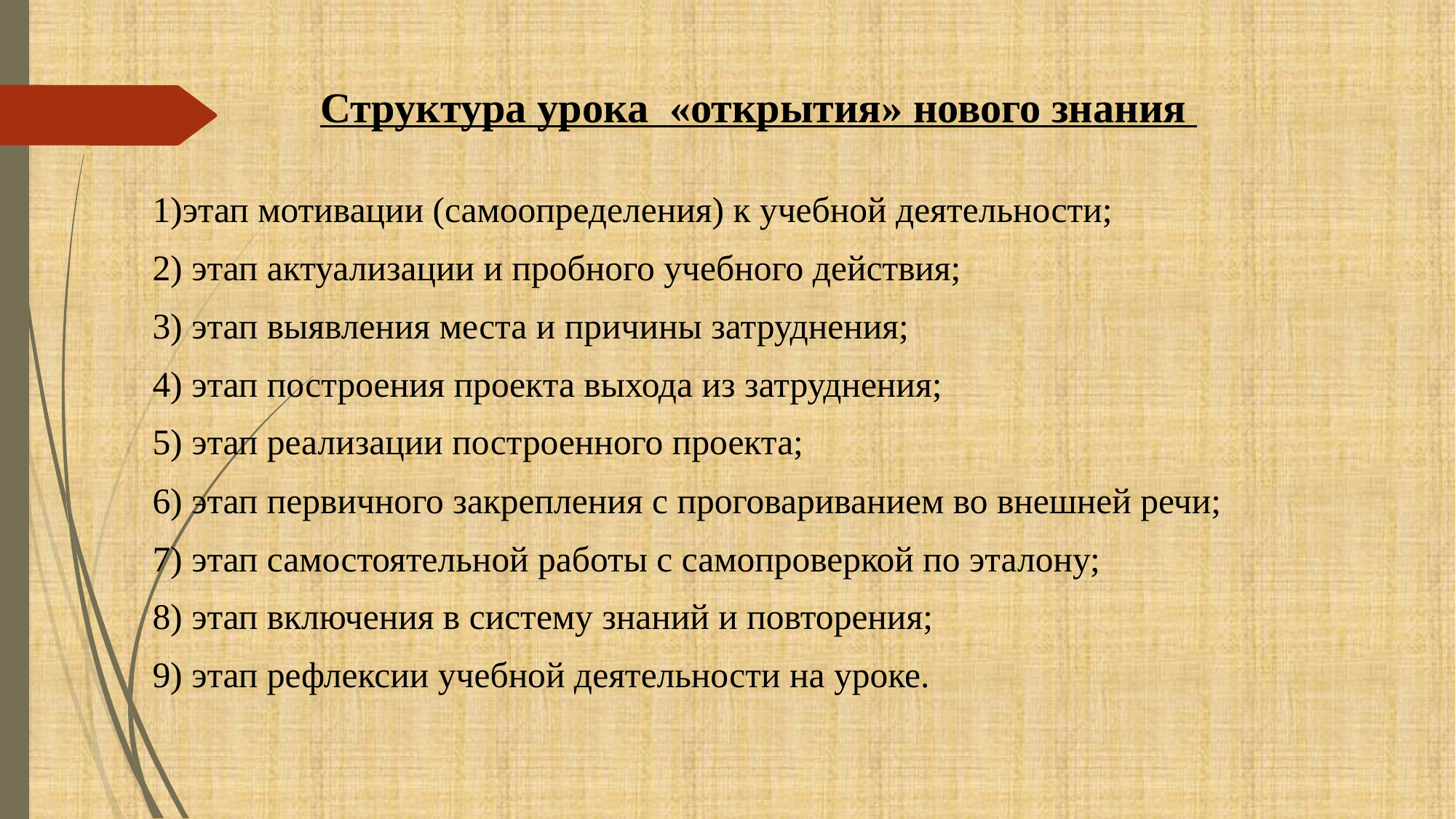

# Структура урока  «открытия» нового знания
1)этап мотивации (самоопределения) к учебной деятельности;
2) этап актуализации и пробного учебного действия;
3) этап выявления места и причины затруднения;
4) этап построения проекта выхода из затруднения;
5) этап реализации построенного проекта;
6) этап первичного закрепления с проговариванием во внешней речи;
7) этап самостоятельной работы с самопроверкой по эталону;
8) этап включения в систему знаний и повторения;
9) этап рефлексии учебной деятельности на уроке.